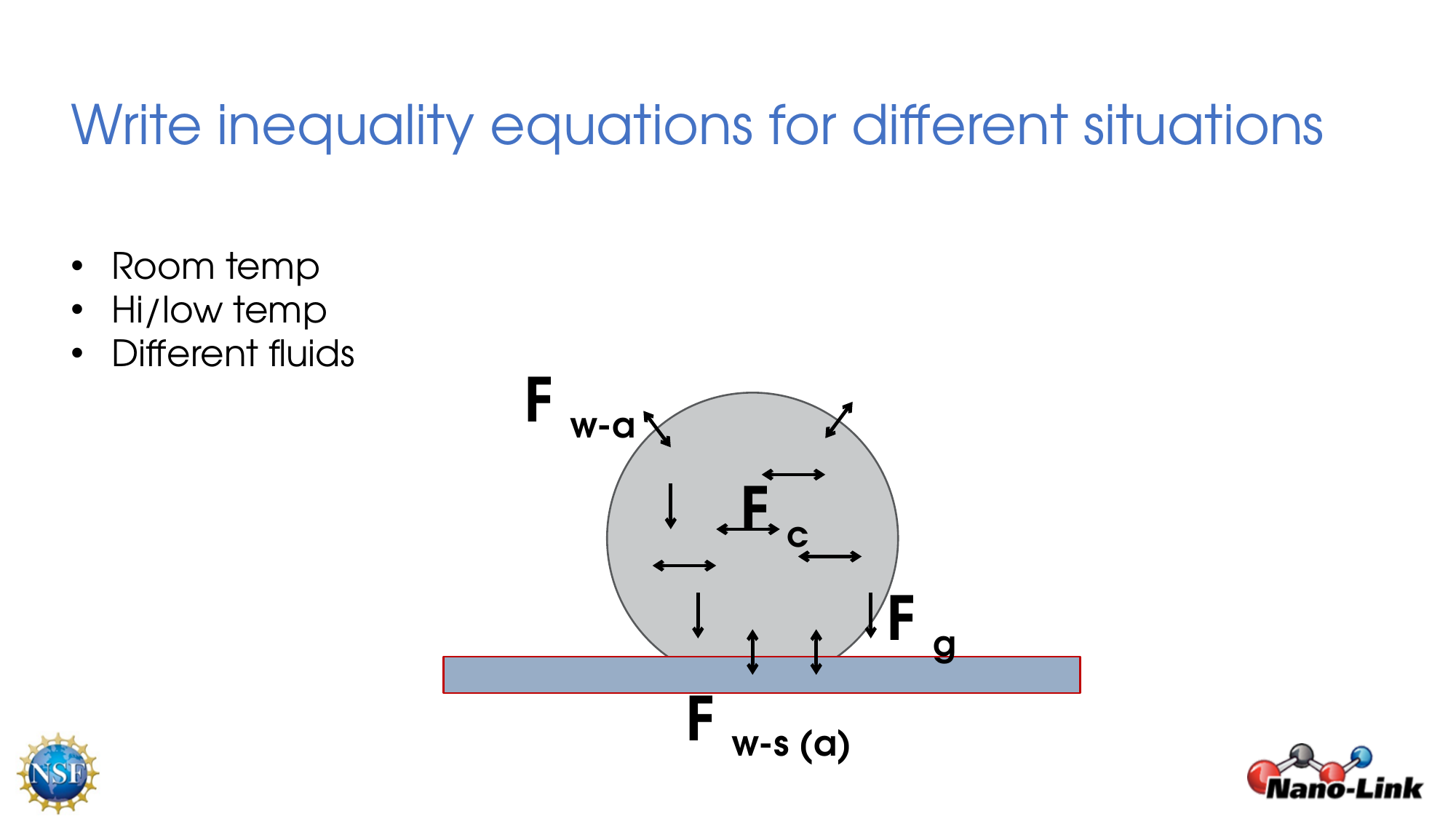

Label the forces and interactions
Write inequality equations for different situations

Room temp
Hi/low temp
Different fluids

F w-a

F c
F g
F w-s (a)